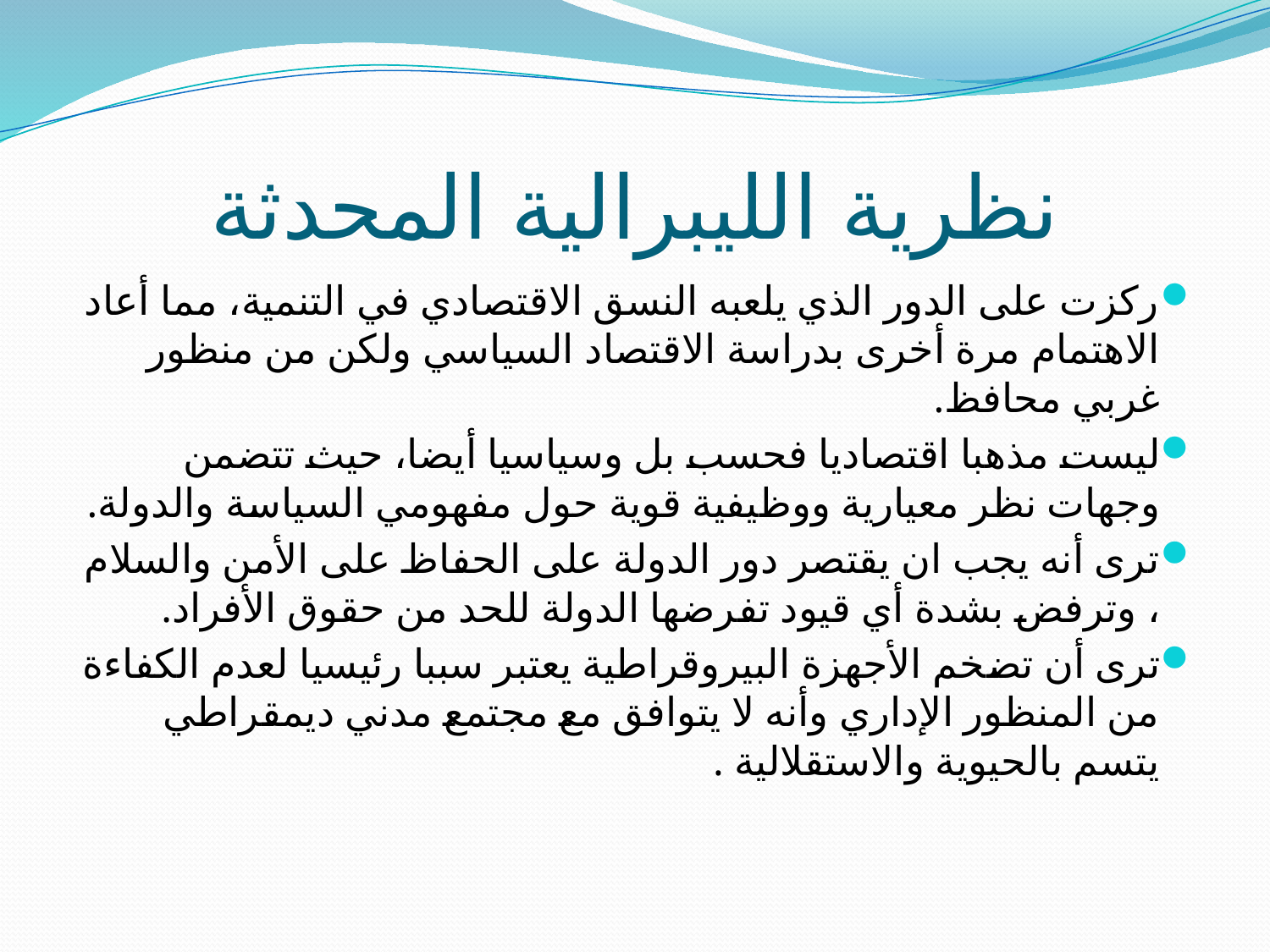

# نظرية الليبرالية المحدثة
ركزت على الدور الذي يلعبه النسق الاقتصادي في التنمية، مما أعاد الاهتمام مرة أخرى بدراسة الاقتصاد السياسي ولكن من منظور غربي محافظ.
ليست مذهبا اقتصاديا فحسب بل وسياسيا أيضا، حيث تتضمن وجهات نظر معيارية ووظيفية قوية حول مفهومي السياسة والدولة.
ترى أنه يجب ان يقتصر دور الدولة على الحفاظ على الأمن والسلام ، وترفض بشدة أي قيود تفرضها الدولة للحد من حقوق الأفراد.
ترى أن تضخم الأجهزة البيروقراطية يعتبر سببا رئيسيا لعدم الكفاءة من المنظور الإداري وأنه لا يتوافق مع مجتمع مدني ديمقراطي يتسم بالحيوية والاستقلالية .